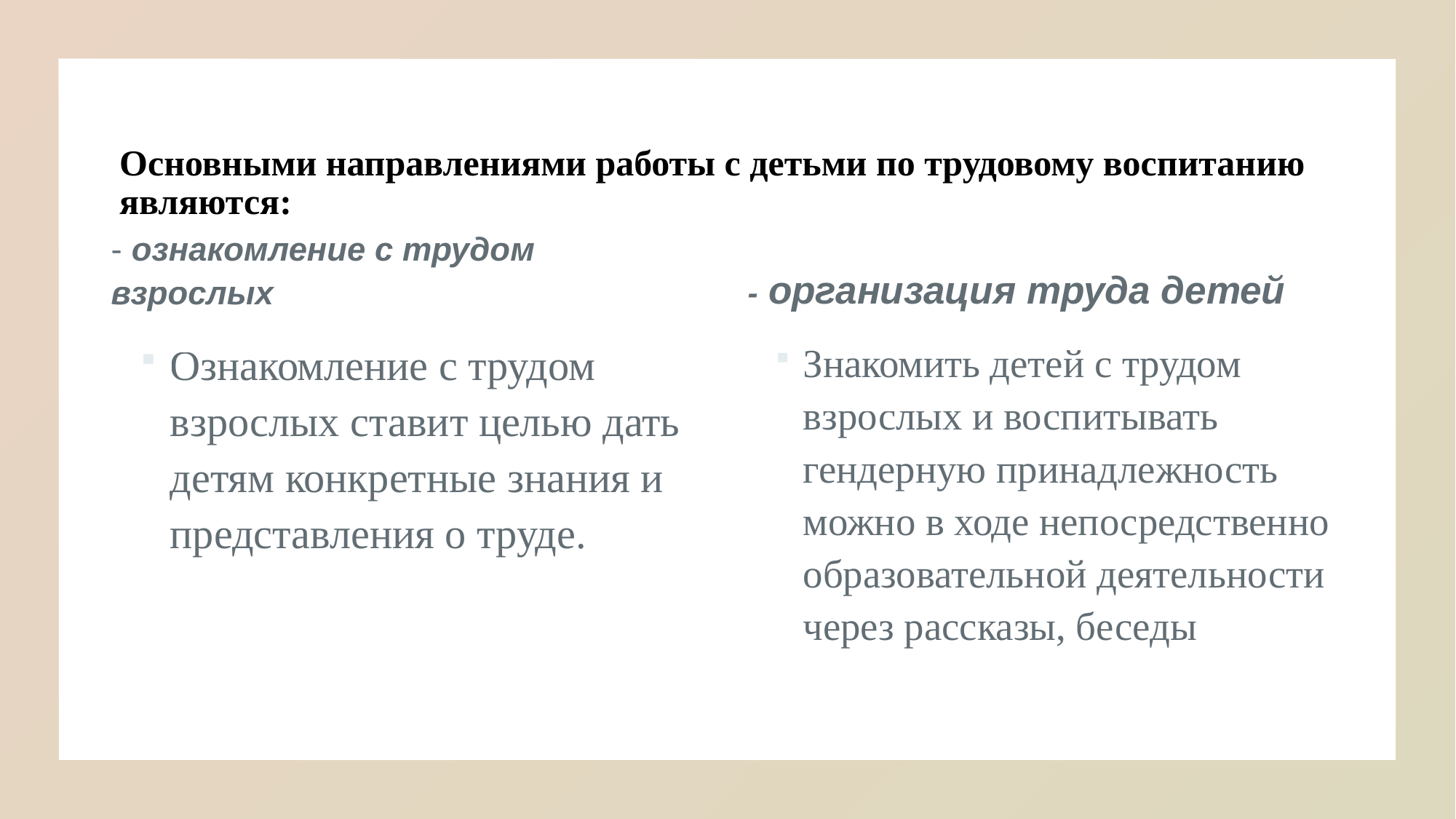

# Основными направлениями работы с детьми по трудовому воспитанию являются:
- ознакомление с трудом взрослых
- организация труда детей
Ознакомление с трудом взрослых ставит целью дать детям конкретные знания и представления о труде.
Знакомить детей с трудом взрослых и воспитывать гендерную принадлежность можно в ходе непосредственно образовательной деятельности через рассказы, беседы